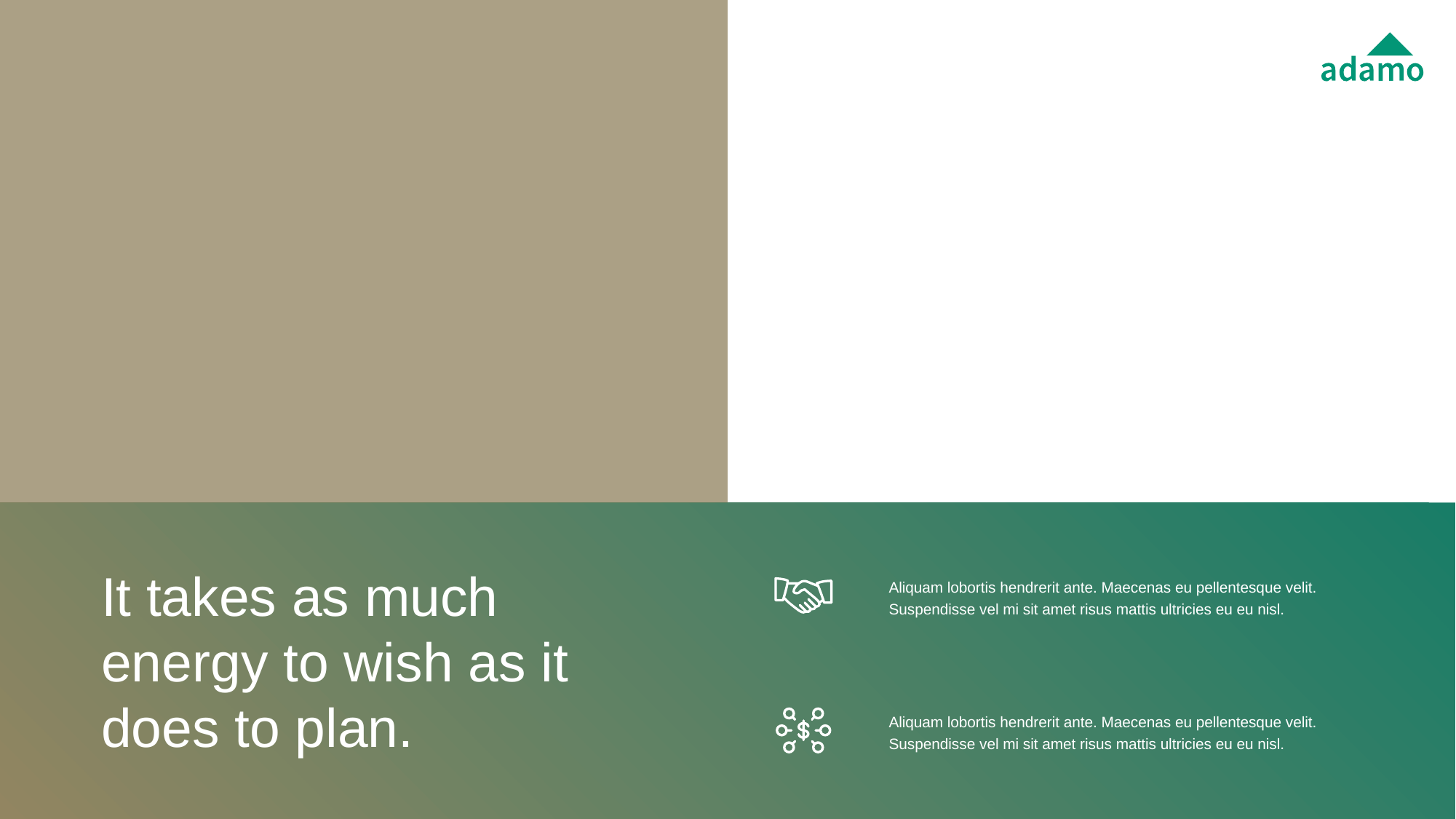

# It takes as much energy to wish as it does to plan.
Aliquam lobortis hendrerit ante. Maecenas eu pellentesque velit. Suspendisse vel mi sit amet risus mattis ultricies eu eu nisl.

Aliquam lobortis hendrerit ante. Maecenas eu pellentesque velit. Suspendisse vel mi sit amet risus mattis ultricies eu eu nisl.